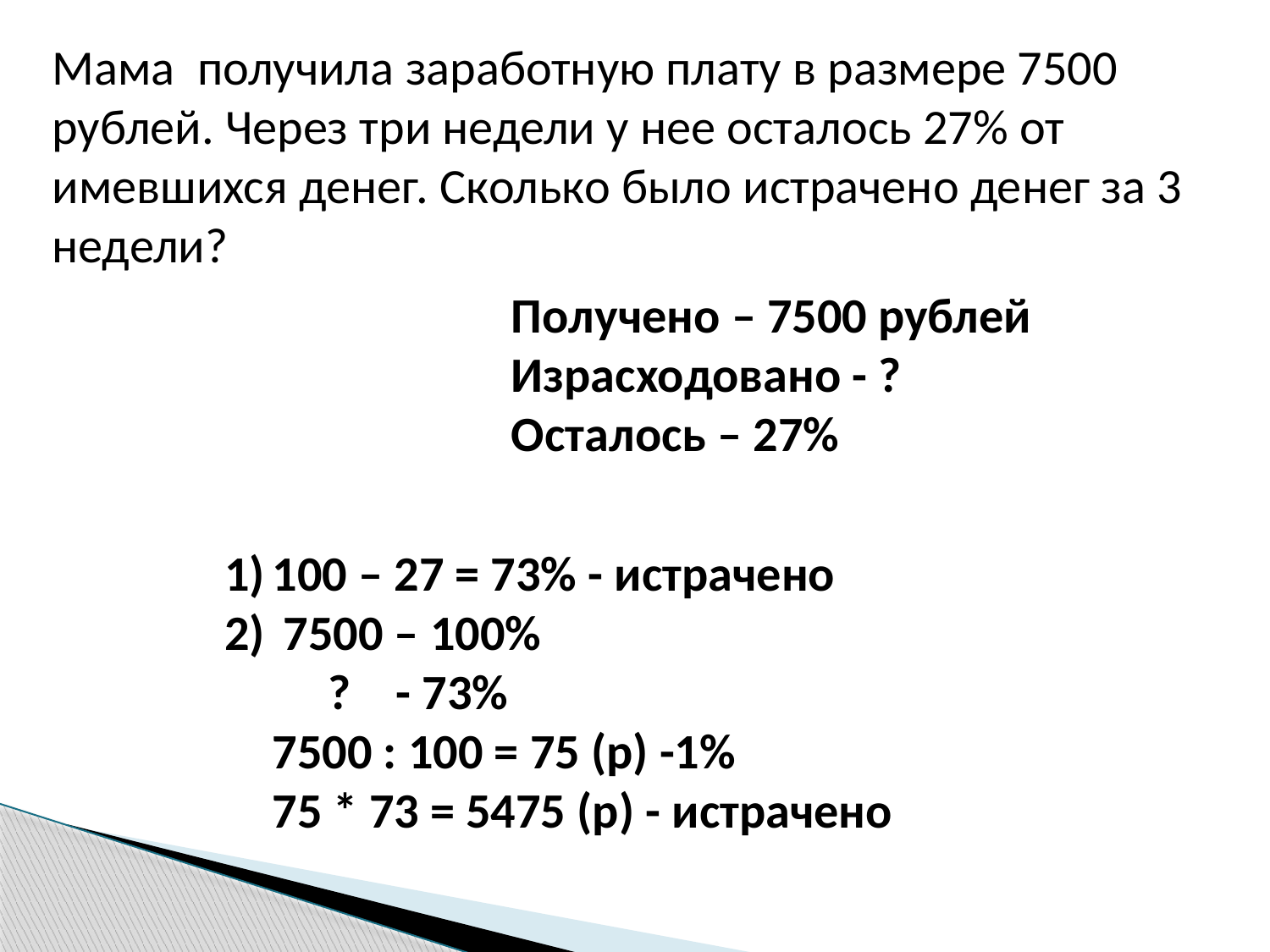

Мама  получила заработную плату в размере 7500 рублей. Через три недели у нее осталось 27% от имевшихся денег. Сколько было истрачено денег за 3 недели?
Получено – 7500 рублей
Израсходовано - ?
Осталось – 27%
100 – 27 = 73% - истрачено
 7500 – 100%
	     ?    - 73%
	7500 : 100 = 75 (р) -1%
	75 * 73 = 5475 (р) - истрачено